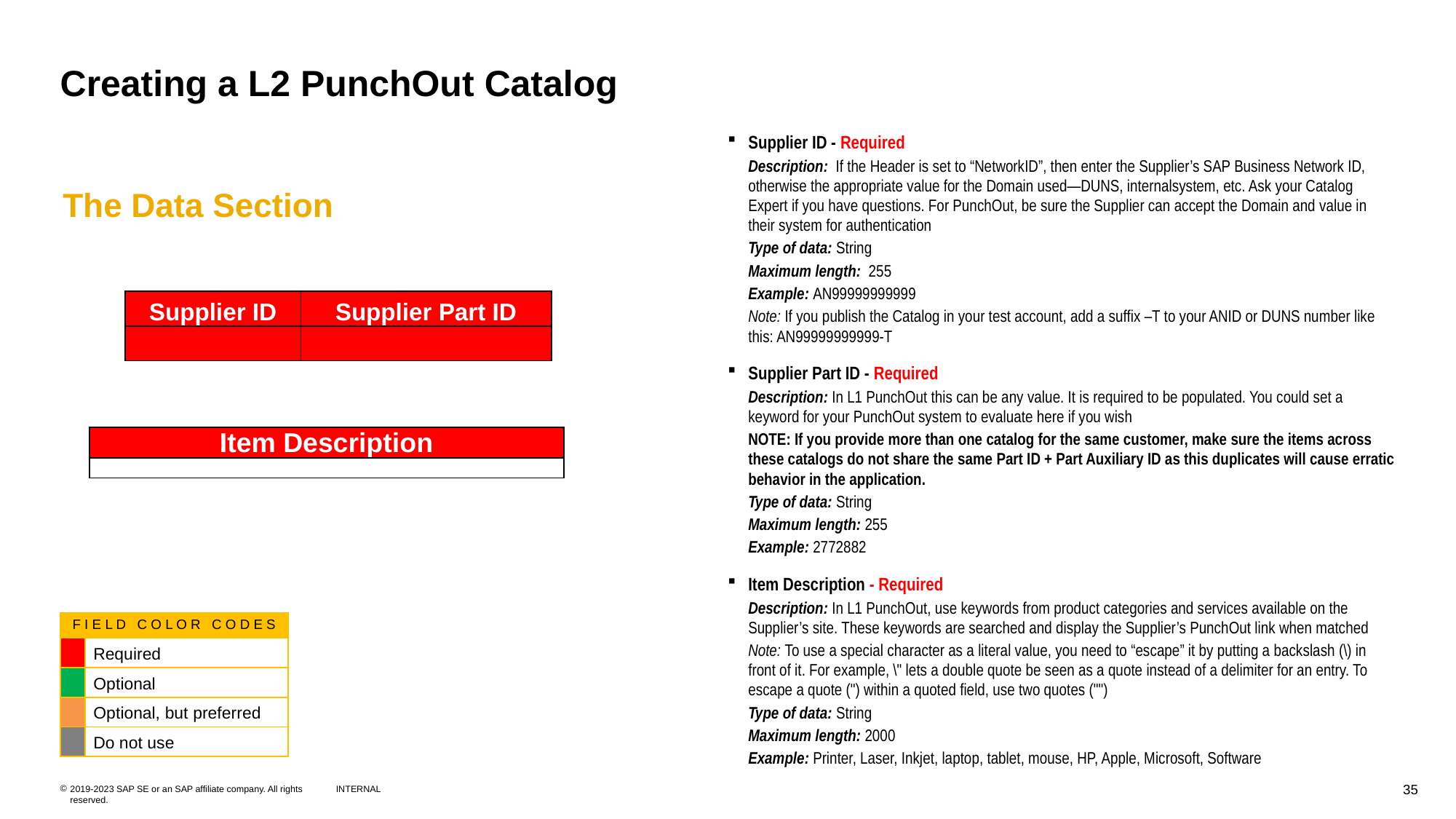

# Creating a L2 PunchOut Catalog
Supplier ID - Required
Description:  If the Header is set to “NetworkID”, then enter the Supplier’s SAP Business Network ID, otherwise the appropriate value for the Domain used—DUNS, internalsystem, etc. Ask your Catalog Expert if you have questions. For PunchOut, be sure the Supplier can accept the Domain and value in their system for authentication
Type of data: String
Maximum length:  255
Example: AN99999999999
Note: If you publish the Catalog in your test account, add a suffix –T to your ANID or DUNS number like this: AN99999999999-T
Supplier Part ID - Required
Description: In L1 PunchOut this can be any value. It is required to be populated. You could set a keyword for your PunchOut system to evaluate here if you wish
NOTE: If you provide more than one catalog for the same customer, make sure the items across these catalogs do not share the same Part ID + Part Auxiliary ID as this duplicates will cause erratic behavior in the application.
Type of data: String
Maximum length: 255
Example: 2772882
Item Description - Required
Description: In L1 PunchOut, use keywords from product categories and services available on the Supplier’s site. These keywords are searched and display the Supplier’s PunchOut link when matched
Note: To use a special character as a literal value, you need to “escape” it by putting a backslash (\) in front of it. For example, \" lets a double quote be seen as a quote instead of a delimiter for an entry. To escape a quote (") within a quoted field, use two quotes ("")
Type of data: String
Maximum length: 2000
Example: Printer, Laser, Inkjet, laptop, tablet, mouse, HP, Apple, Microsoft, Software

The Data Section
| Supplier ID | Supplier Part ID |
| --- | --- |
|  |  |
| Item Description |
| --- |
|  |
| F I E L D C O L O R C O D E S |  |
| --- | --- |
|  | Required |
|  | Optional |
|  | Optional, but preferred |
|  | Do not use |